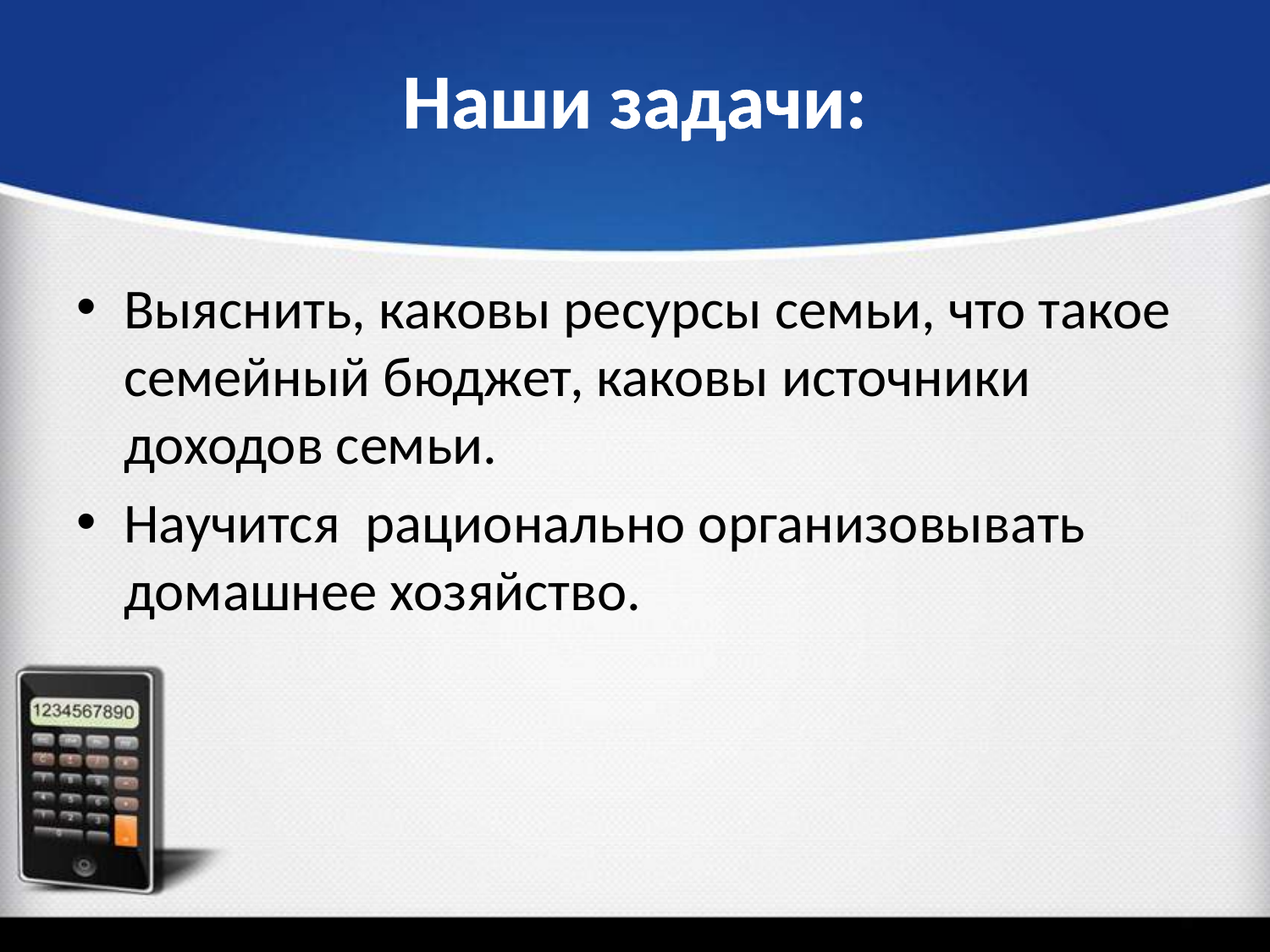

# Наши задачи:
Выяснить, каковы ресурсы семьи, что такое семейный бюджет, каковы источники доходов семьи.
Научится  рационально организовывать домашнее хозяйство.